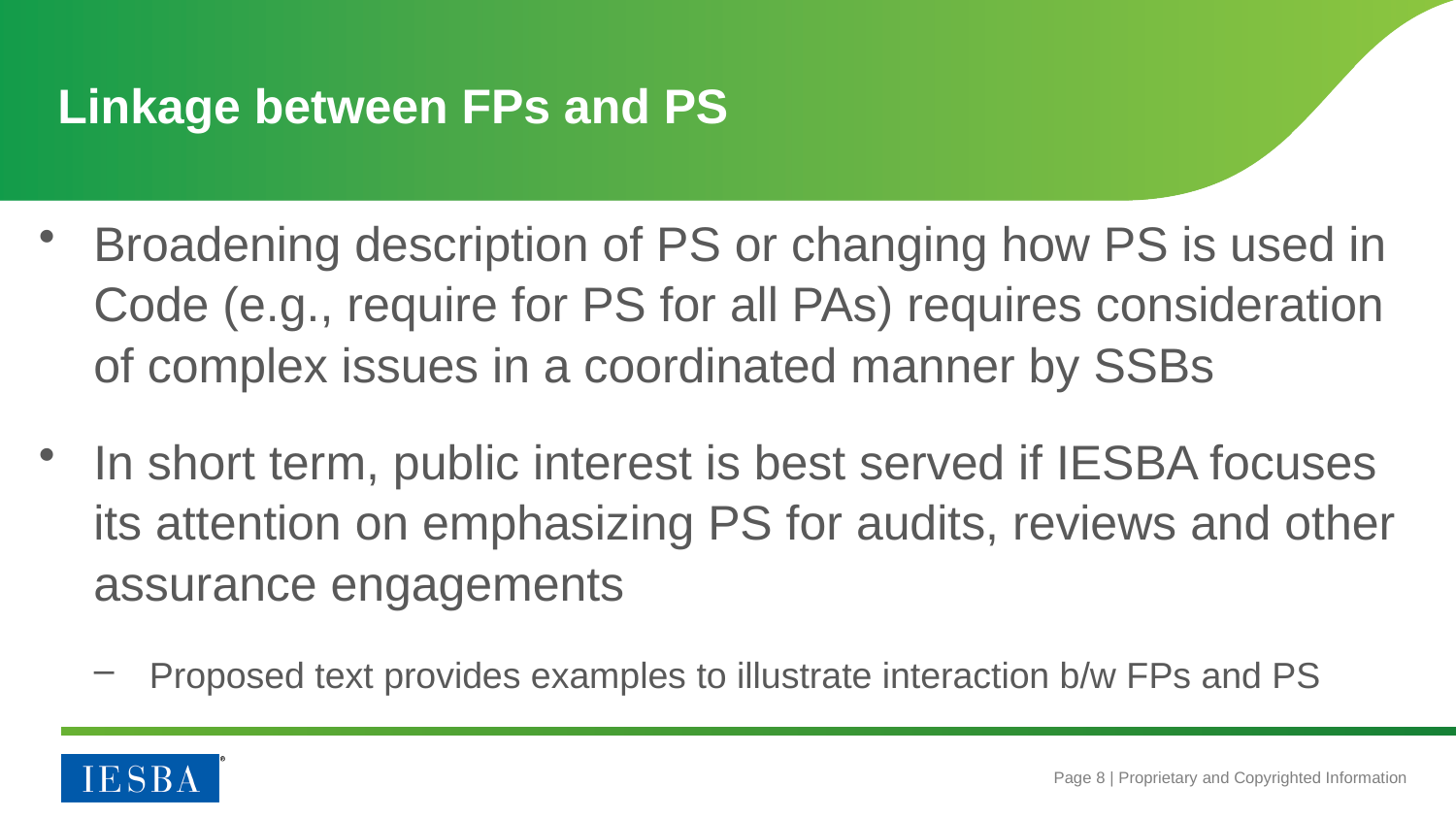

# Linkage between FPs and PS
Broadening description of PS or changing how PS is used in Code (e.g., require for PS for all PAs) requires consideration of complex issues in a coordinated manner by SSBs
In short term, public interest is best served if IESBA focuses its attention on emphasizing PS for audits, reviews and other assurance engagements
Proposed text provides examples to illustrate interaction b/w FPs and PS